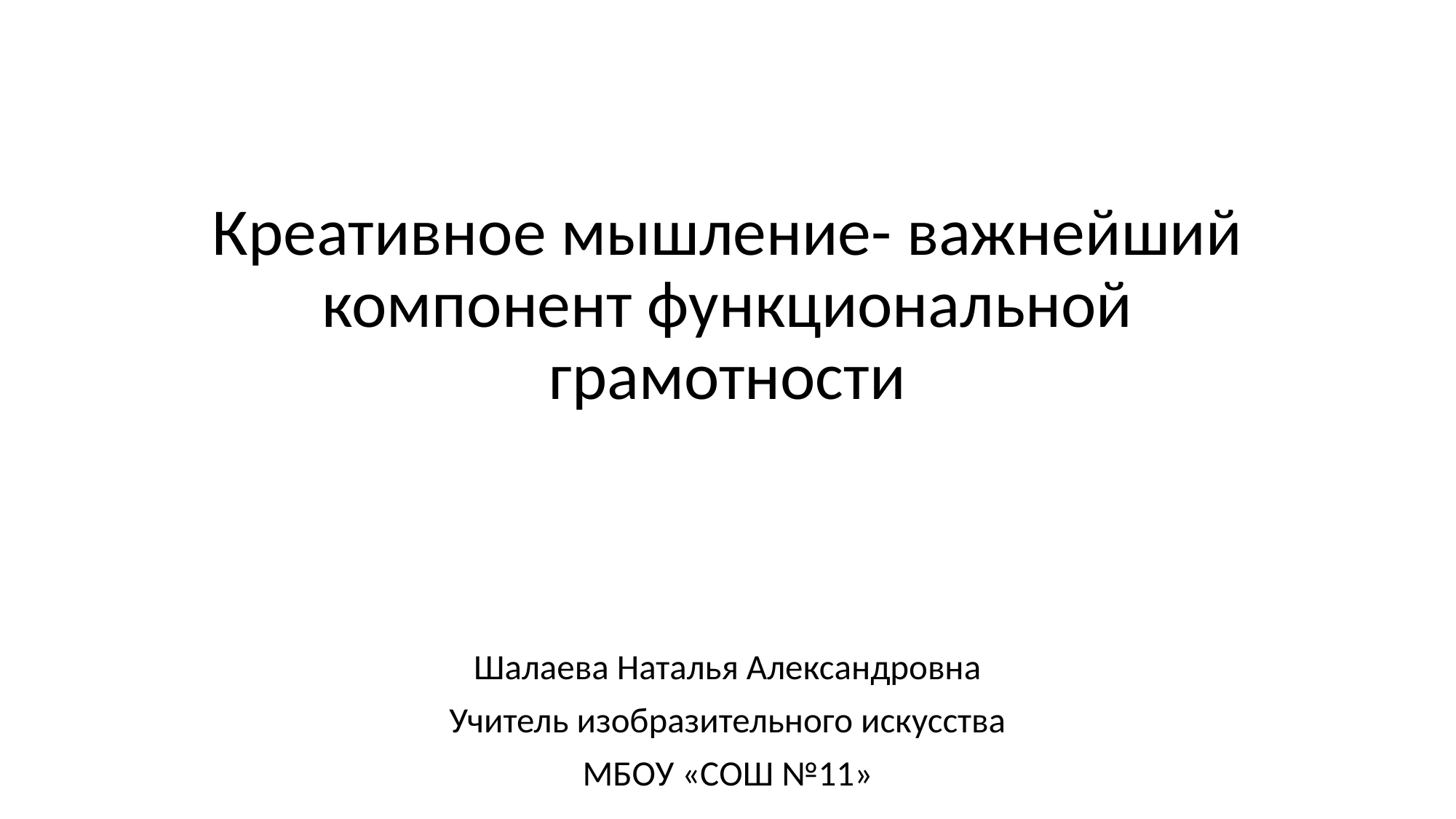

# Креативное мышление- важнейший компонент функциональной грамотности
Шалаева Наталья Александровна
Учитель изобразительного искусства
МБОУ «СОШ №11»